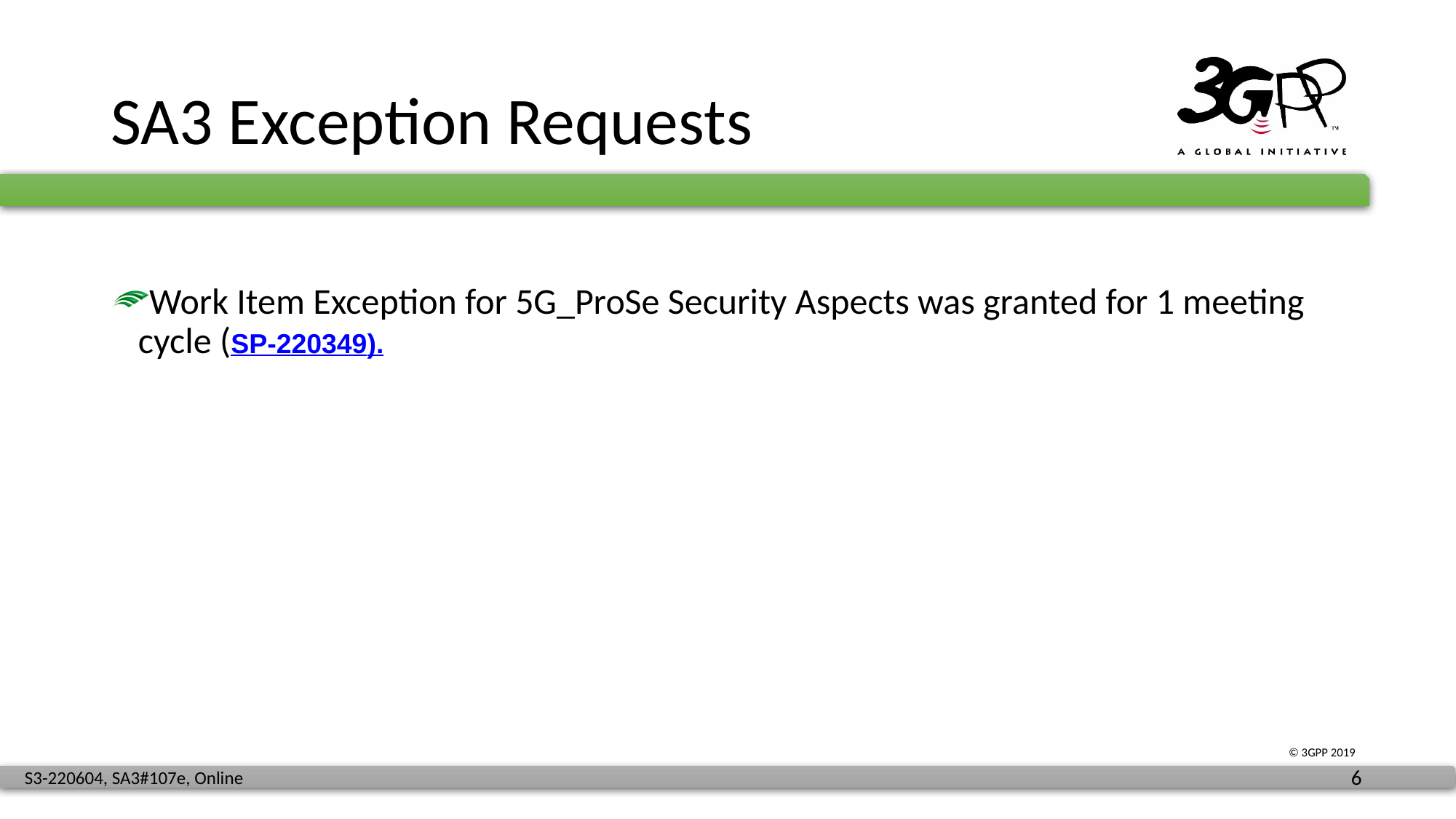

# SA3 Exception Requests

Work Item Exception for 5G_ProSe Security Aspects was granted for 1 meeting cycle (SP-220349).